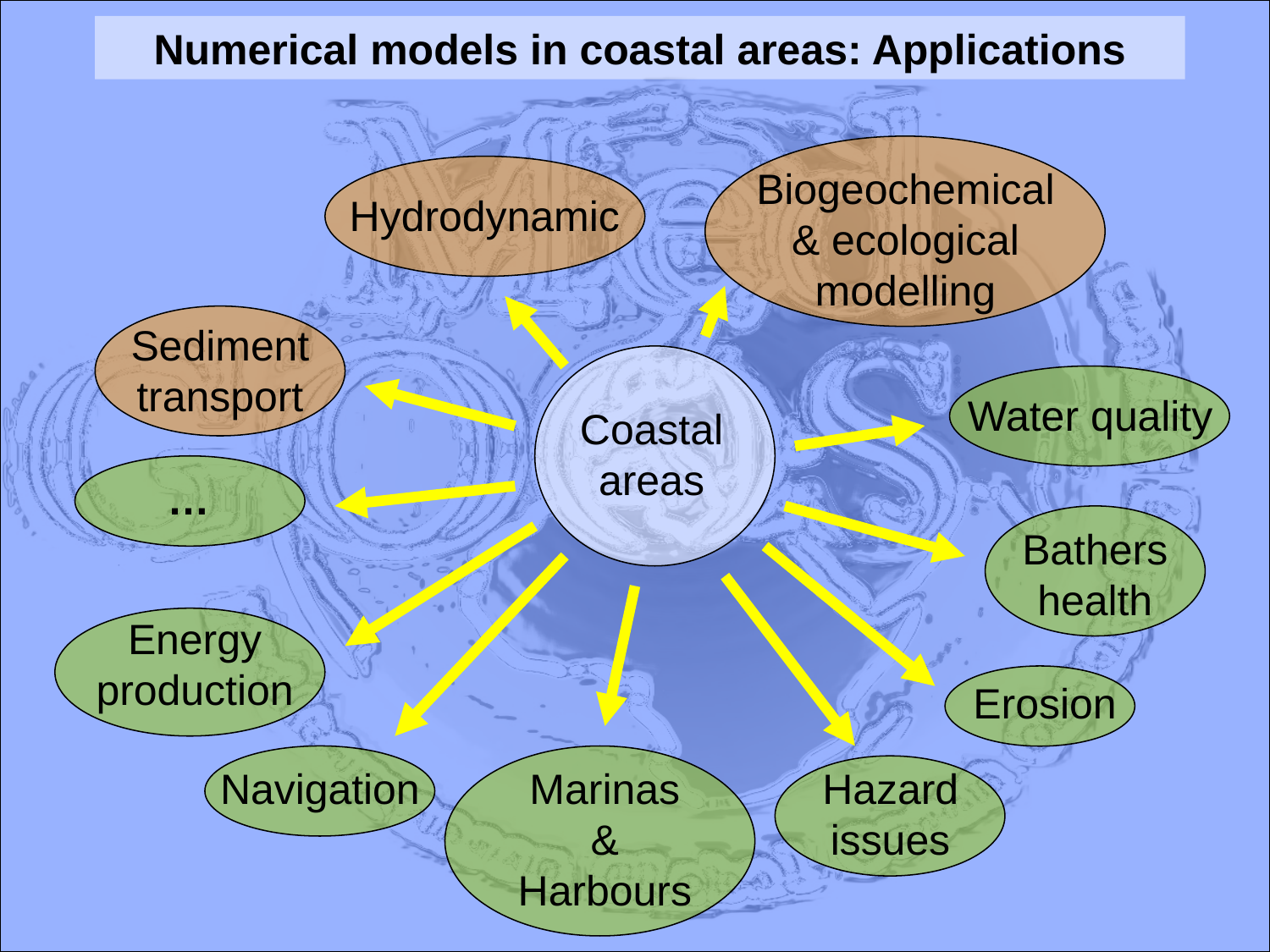

Numerical models in coastal areas: Applications

Biogeochemical & ecological modelling

Hydrodynamic

Sediment transport

Coastal areas

Water quality

…

Bathers health

Energy production

Erosion

Navigation

Marinas & Harbours

Hazard issues